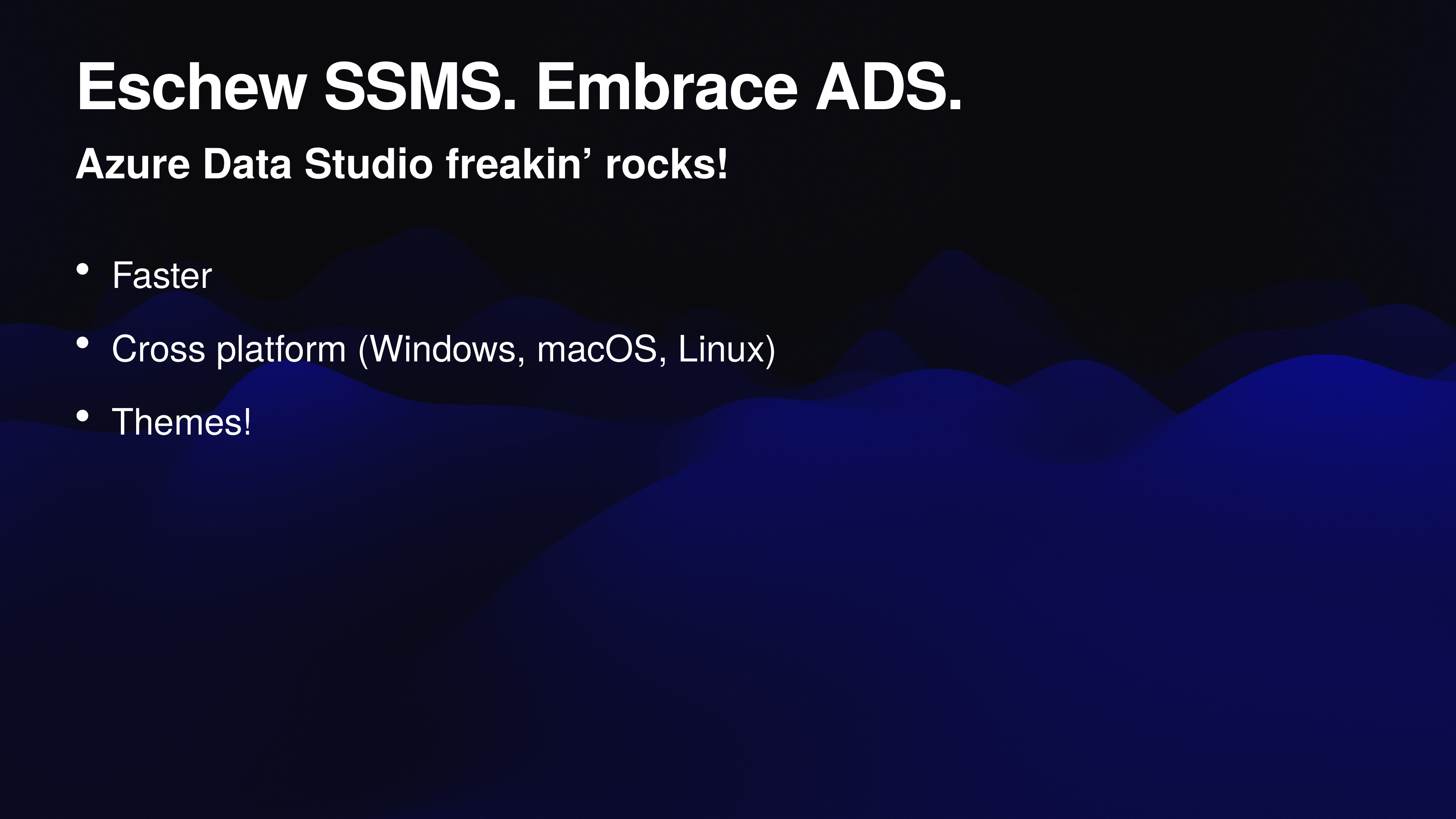

# Eschew SSMS. Embrace ADS.
Azure Data Studio freakin’ rocks!
Faster
Cross platform (Windows, macOS, Linux)
Themes!